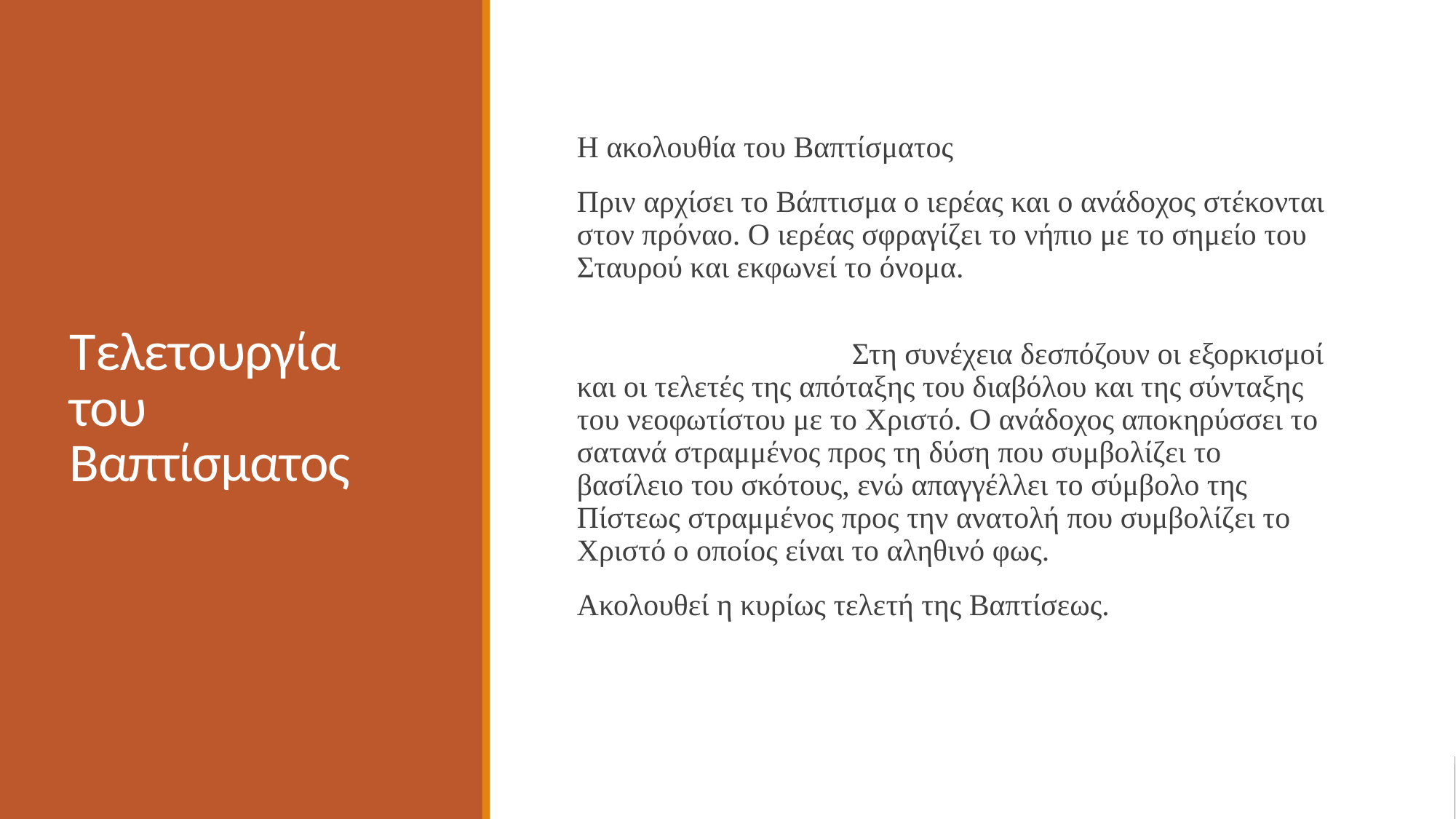

# Τελετουργία του Βαπτίσματος
Η ακολουθία του Βαπτίσματος
Πριν αρχίσει το Βάπτισμα ο ιερέας και ο ανάδοχος στέκονται στον πρόναο. Ο ιερέας σφραγίζει το νήπιο με το σημείο του Σταυρού και εκφωνεί το όνομα.
                                                                                                                                       Στη συνέχεια δεσπόζουν οι εξορκισμοί και οι τελετές της απόταξης του διαβόλου και της σύνταξης του νεοφωτίστου με το Χριστό. Ο ανάδοχος αποκηρύσσει το σατανά στραμμένος προς τη δύση που συμβολίζει το βασίλειο του σκότους, ενώ απαγγέλλει το σύμβολο της Πίστεως στραμμένος προς την ανατολή που συμβολίζει το Χριστό ο οποίος είναι το αληθινό φως.
Ακολουθεί η κυρίως τελετή της Βαπτίσεως.